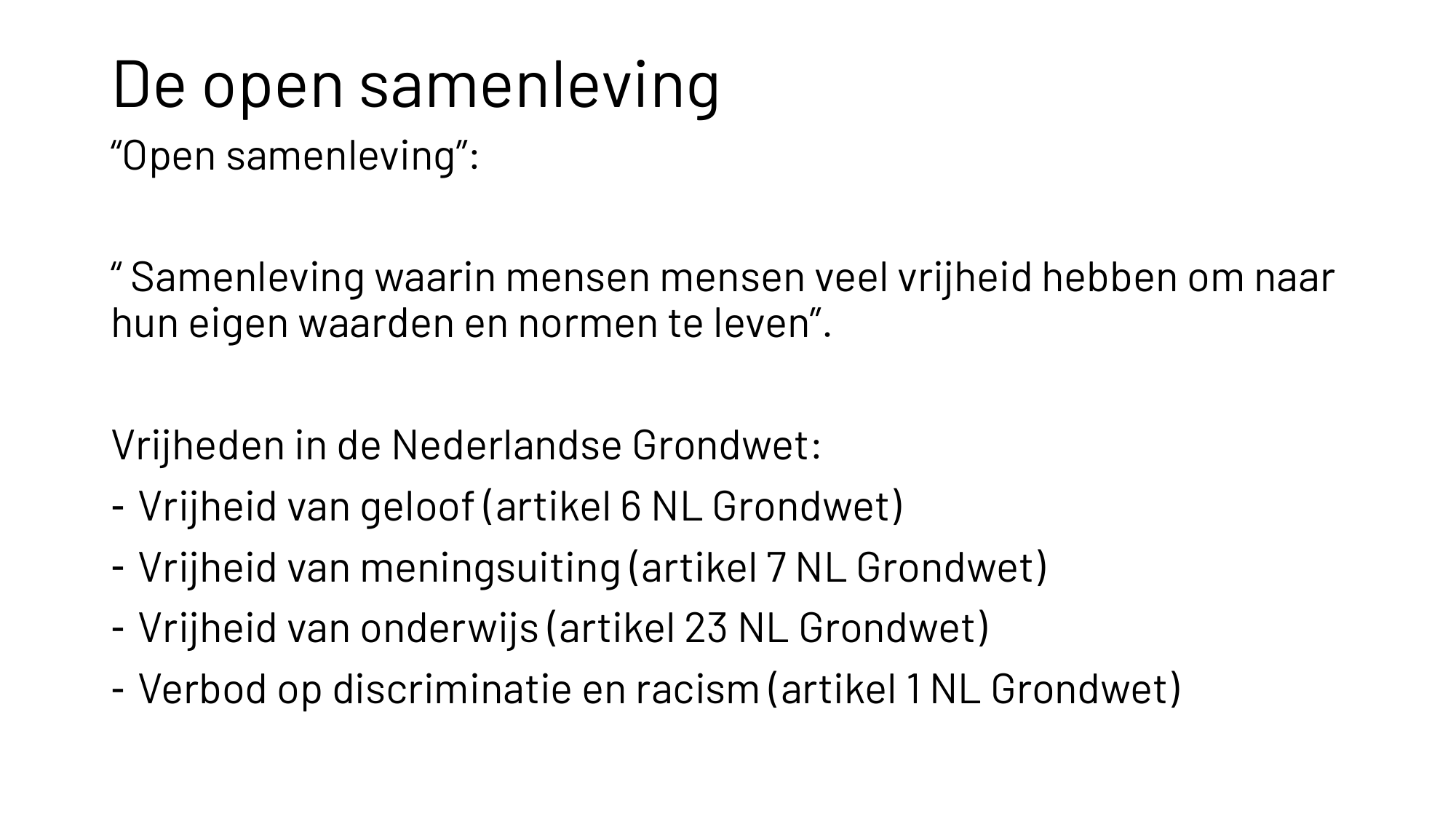

# De open samenleving
“Open samenleving”:

“ Samenleving waarin mensen mensen veel vrijheid hebben om naar hun eigen waarden en normen te leven”.

Vrijheden in de Nederlandse Grondwet:
Vrijheid van geloof (artikel 6 NL Grondwet)
Vrijheid van meningsuiting (artikel 7 NL Grondwet)
Vrijheid van onderwijs (artikel 23 NL Grondwet)
Verbod op discriminatie en racism (artikel 1 NL Grondwet)